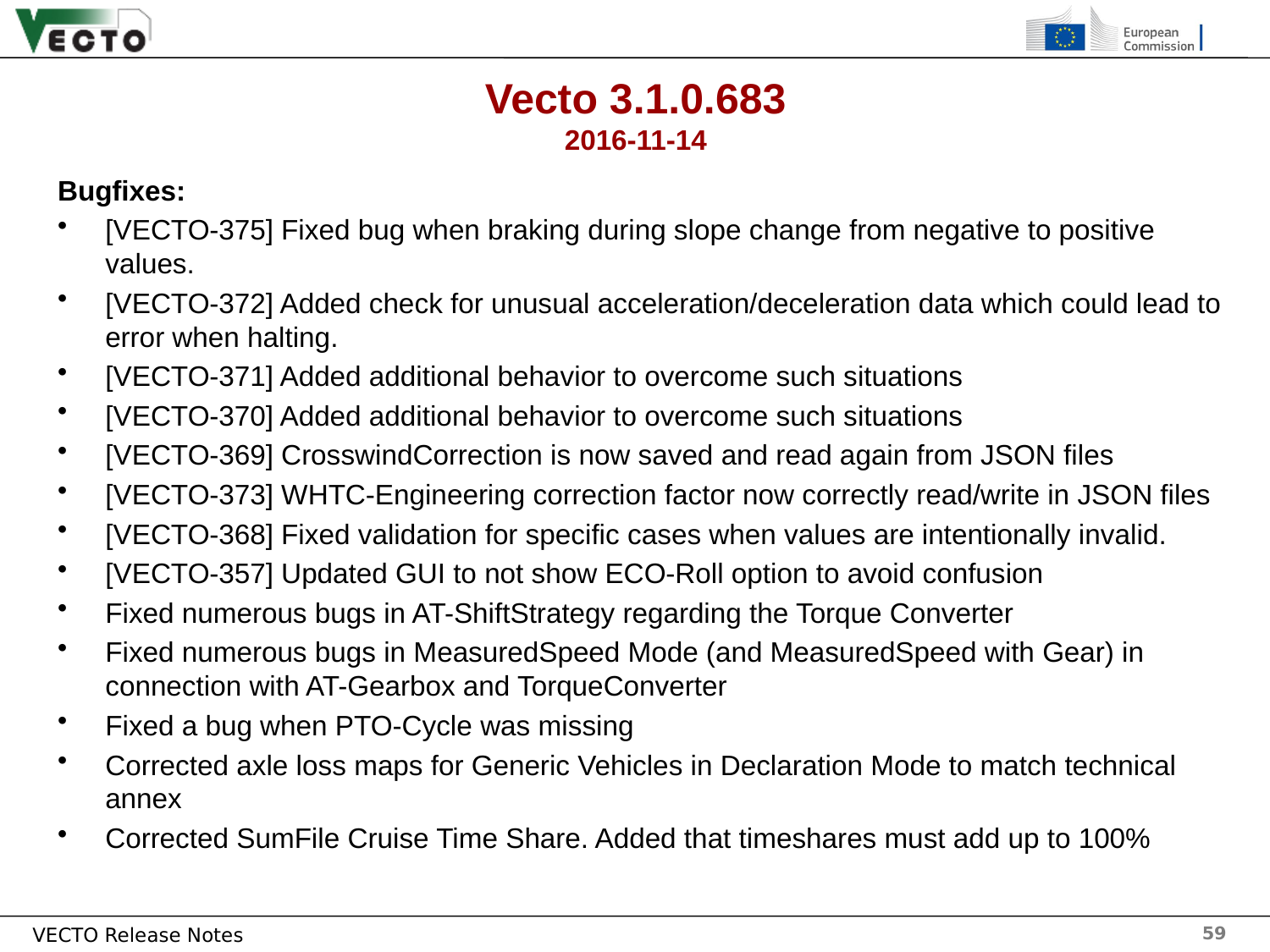

# Vecto 3.1.0.683 2016-11-14
Bugfixes:
[VECTO-375] Fixed bug when braking during slope change from negative to positive values.
[VECTO-372] Added check for unusual acceleration/deceleration data which could lead to error when halting.
[VECTO-371] Added additional behavior to overcome such situations
[VECTO-370] Added additional behavior to overcome such situations
[VECTO-369] CrosswindCorrection is now saved and read again from JSON files
[VECTO-373] WHTC-Engineering correction factor now correctly read/write in JSON files
[VECTO-368] Fixed validation for specific cases when values are intentionally invalid.
[VECTO-357] Updated GUI to not show ECO-Roll option to avoid confusion
Fixed numerous bugs in AT-ShiftStrategy regarding the Torque Converter
Fixed numerous bugs in MeasuredSpeed Mode (and MeasuredSpeed with Gear) in connection with AT-Gearbox and TorqueConverter
Fixed a bug when PTO-Cycle was missing
Corrected axle loss maps for Generic Vehicles in Declaration Mode to match technical annex
Corrected SumFile Cruise Time Share. Added that timeshares must add up to 100%